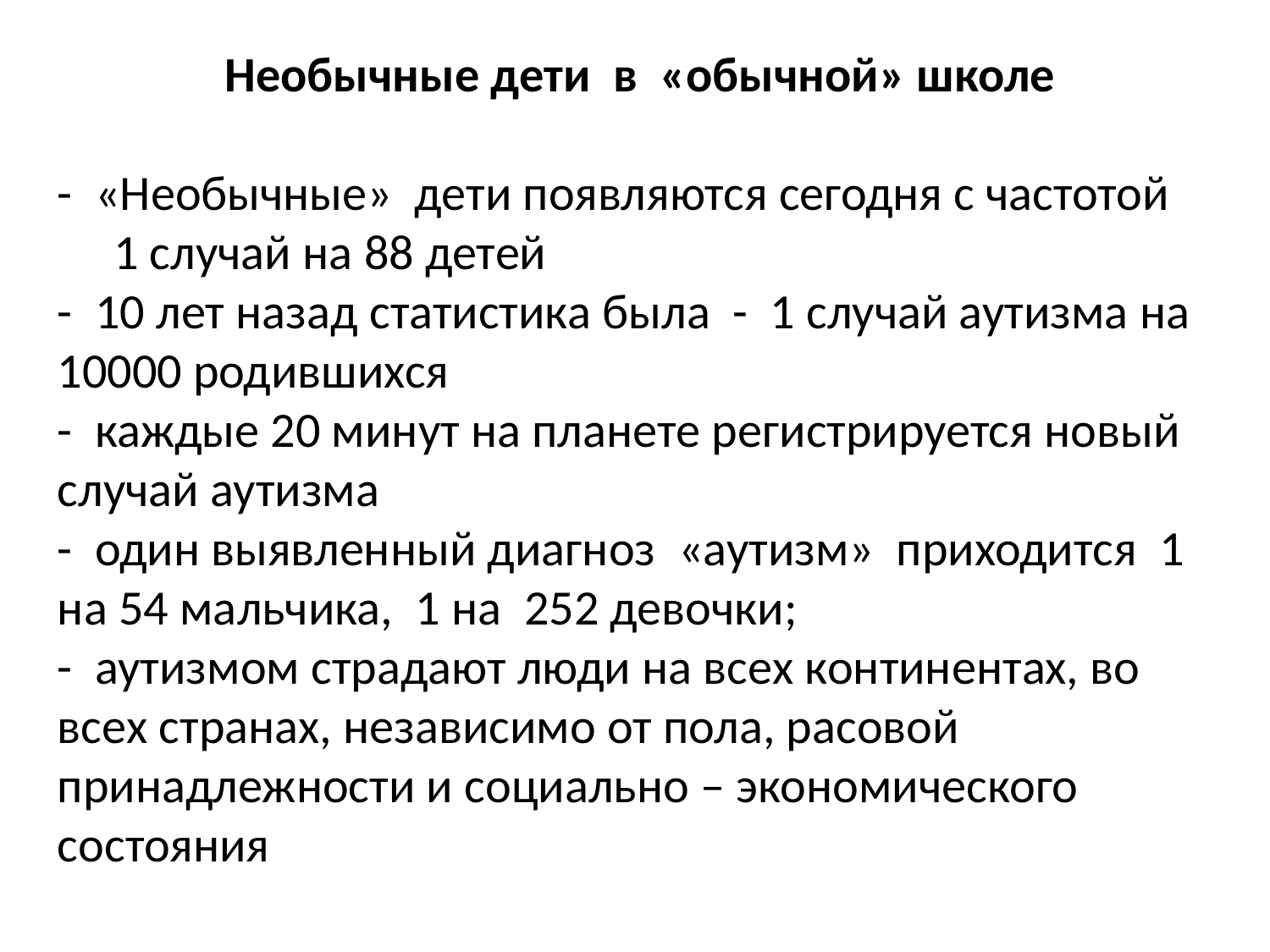

Необычные дети  в  «обычной» школе

-  «Необычные»  дети появляются сегодня с частотой
     1 случай на 88 детей
-  10 лет назад статистика была  -  1 случай аутизма на  10000 родившихся
-  каждые 20 минут на планете регистрируется новый случай аутизма
-  один выявленный диагноз  «аутизм»  приходится  1 на 54 мальчика,  1 на  252 девочки;
-  аутизмом страдают люди на всех континентах, во всех странах, независимо от пола, расовой принадлежности и социально – экономического состояния